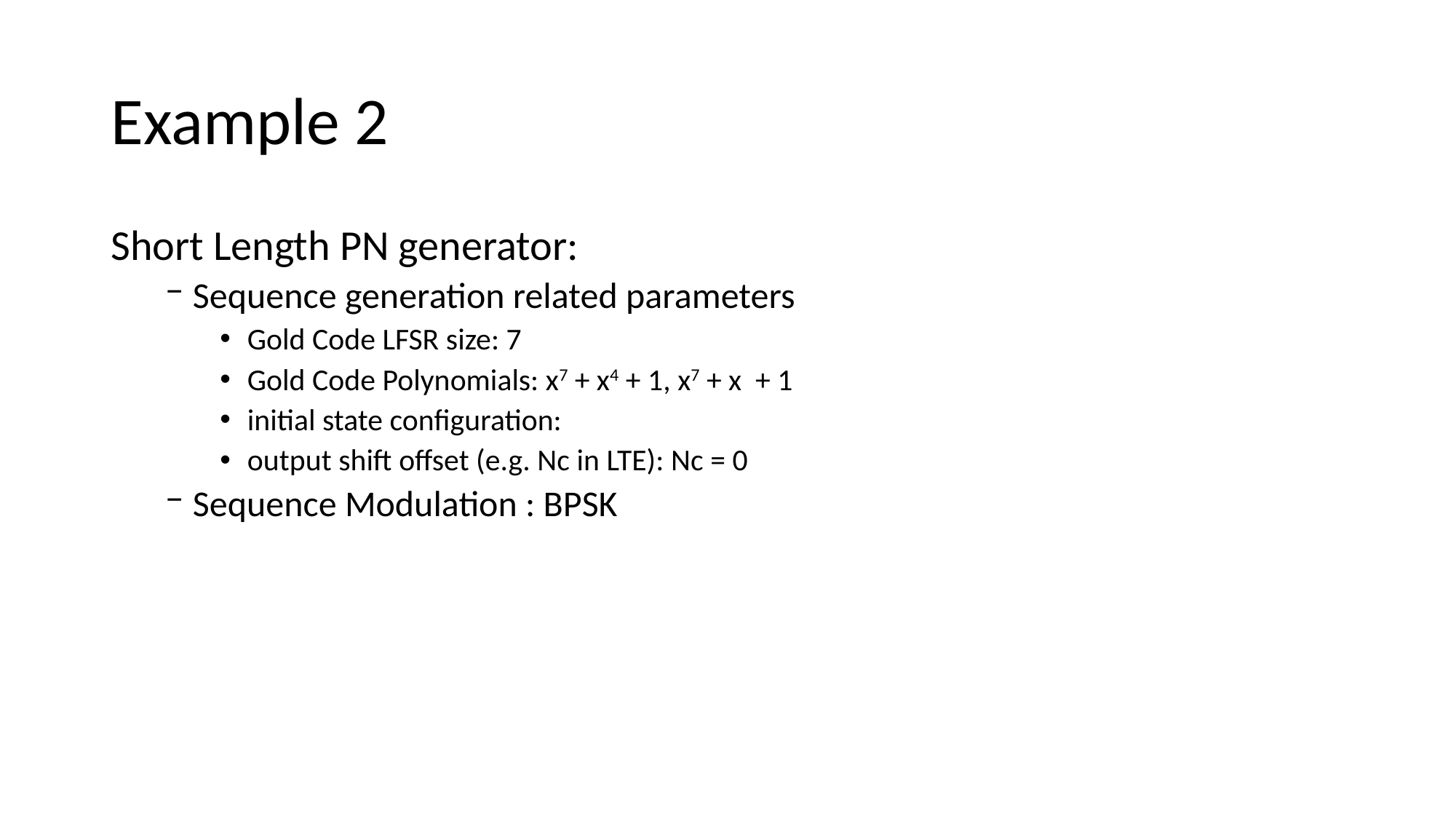

# Example 2
Short Length PN generator:
Sequence generation related parameters
Gold Code LFSR size: 7
Gold Code Polynomials: x7 + x4 + 1, x7 + x  + 1
initial state configuration:
output shift offset (e.g. Nc in LTE): Nc = 0
Sequence Modulation : BPSK